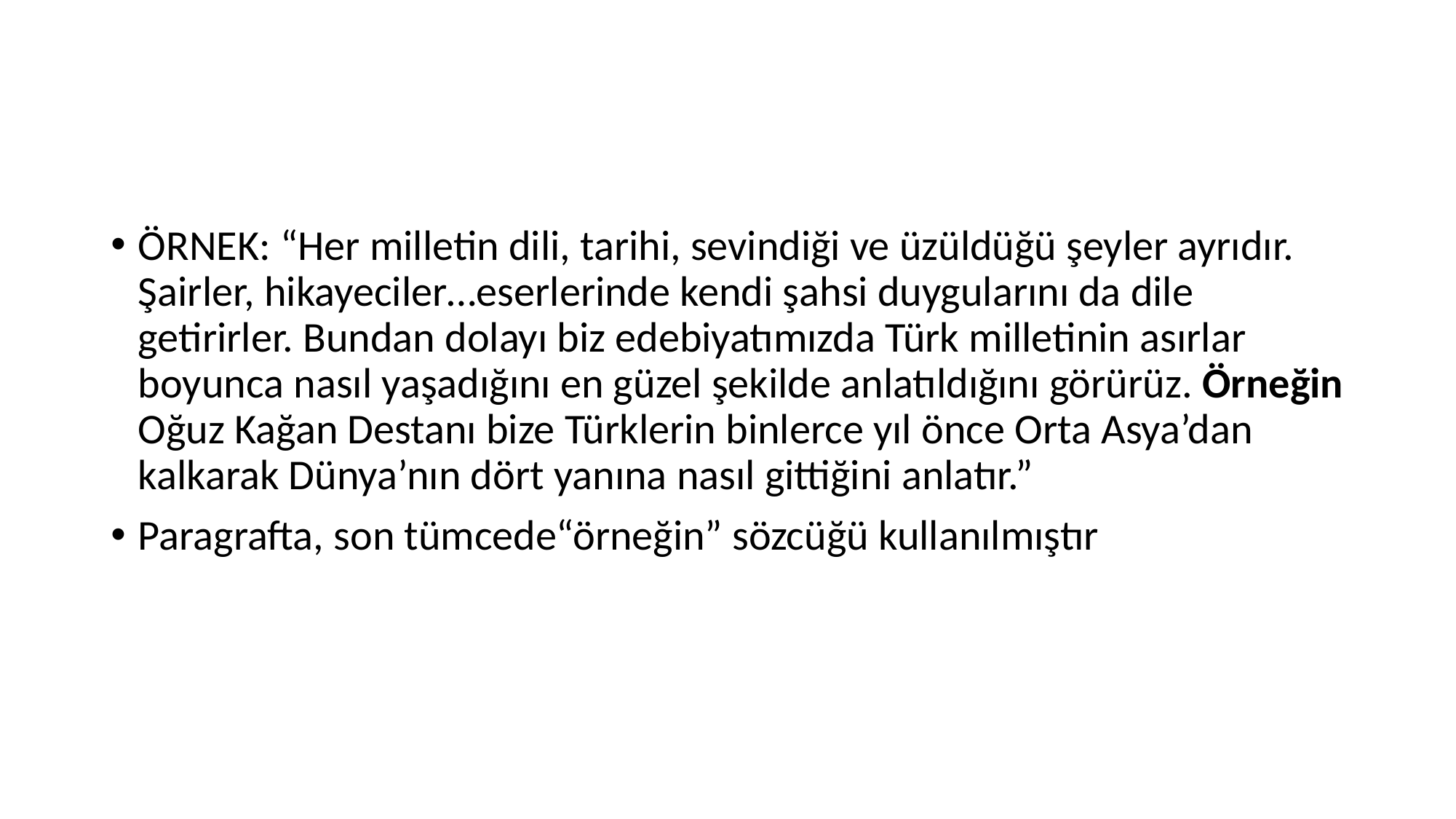

#
ÖRNEK: “Her milletin dili, tarihi, sevindiği ve üzüldüğü şeyler ayrıdır. Şairler, hikayeciler…eserlerinde kendi şahsi duygularını da dile getirirler. Bundan dolayı biz edebiyatımızda Türk milletinin asırlar boyunca nasıl yaşadığını en güzel şekilde anlatıldığını görürüz. Örneğin Oğuz Kağan Destanı bize Türklerin binlerce yıl önce Orta Asya’dan kalkarak Dünya’nın dört yanına nasıl gittiğini anlatır.”
Paragrafta, son tümcede“örneğin” sözcüğü kullanılmıştır